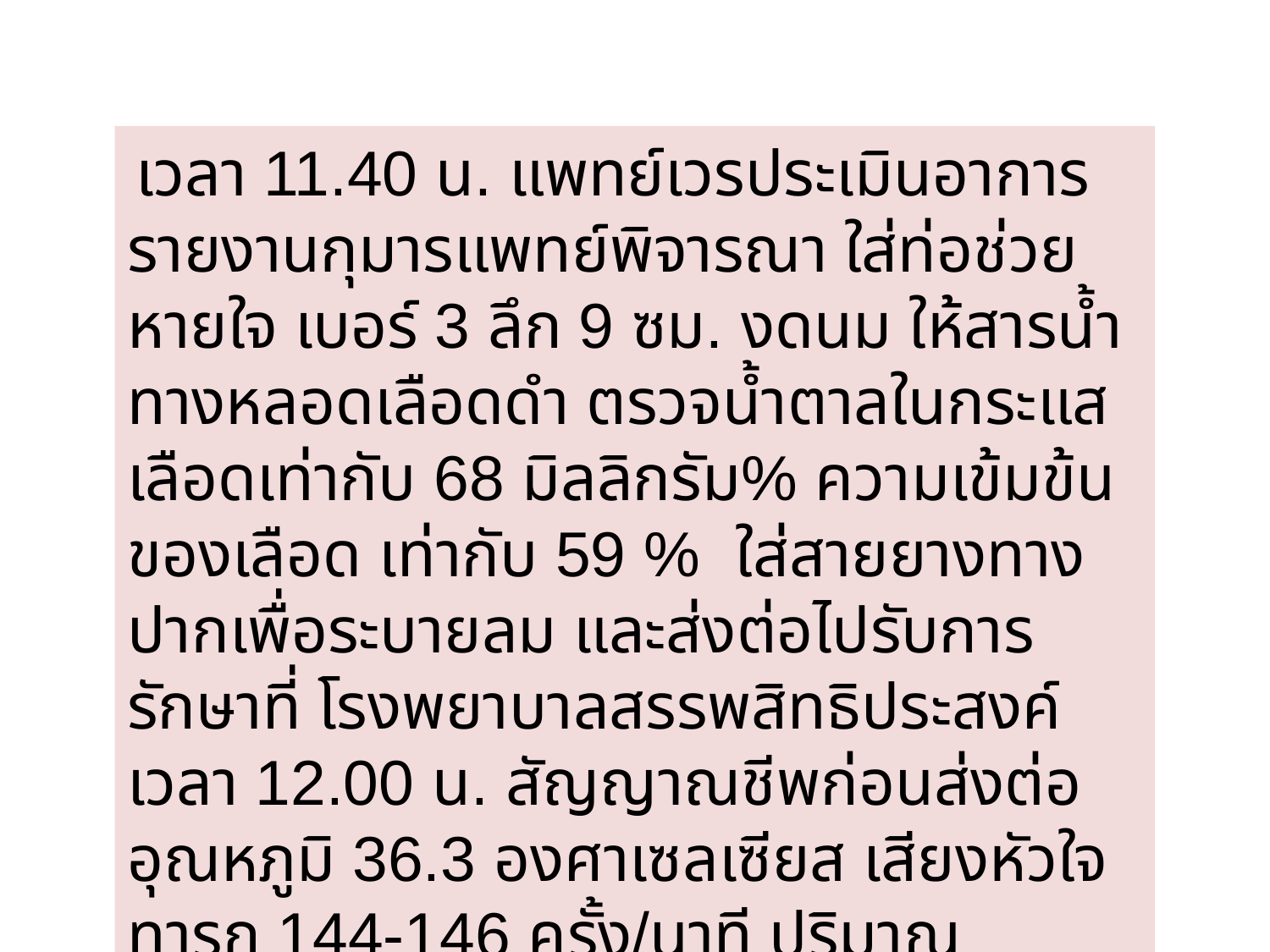

เวลา 11.40 น. แพทย์เวรประเมินอาการ รายงานกุมารแพทย์พิจารณา ใส่ท่อช่วยหายใจ เบอร์ 3 ลึก 9 ซม. งดนม ให้สารน้ำทางหลอดเลือดดำ ตรวจน้ำตาลในกระแสเลือดเท่ากับ 68 มิลลิกรัม% ความเข้มข้นของเลือด เท่ากับ 59 %  ใส่สายยางทางปากเพื่อระบายลม และส่งต่อไปรับการรักษาที่ โรงพยาบาลสรรพสิทธิประสงค์     เวลา 12.00 น. สัญญาณชีพก่อนส่งต่อ อุณหภูมิ 36.3 องศาเซลเซียส เสียงหัวใจทารก 144-146 ครั้ง/นาที ปริมาณออกซิเจนในเลือด 94 % ใส่ถุงถั่วชีวภาพเพื่อให้ความอบอุ่น  ประสานข้อมูลการส่งต่อ